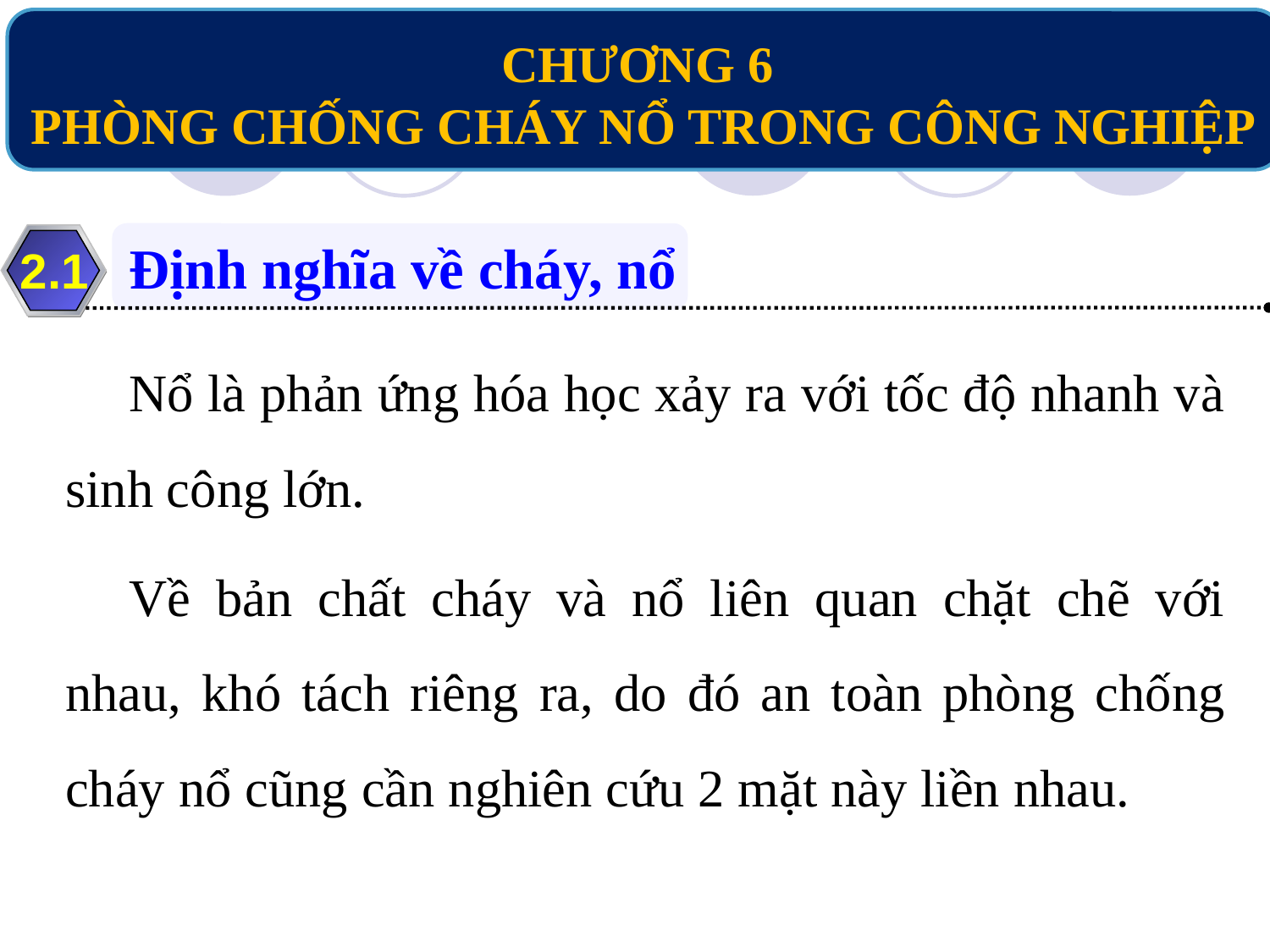

CHƯƠNG 6
PHÒNG CHỐNG CHÁY NỔ TRONG CÔNG NGHIỆP

Định nghĩa về cháy, nổ

2.1

Nổ là phản ứng hóa học xảy ra với tốc độ nhanh và sinh công lớn.
Về bản chất cháy và nổ liên quan chặt chẽ với nhau, khó tách riêng ra, do đó an toàn phòng chống cháy nổ cũng cần nghiên cứu 2 mặt này liền nhau.